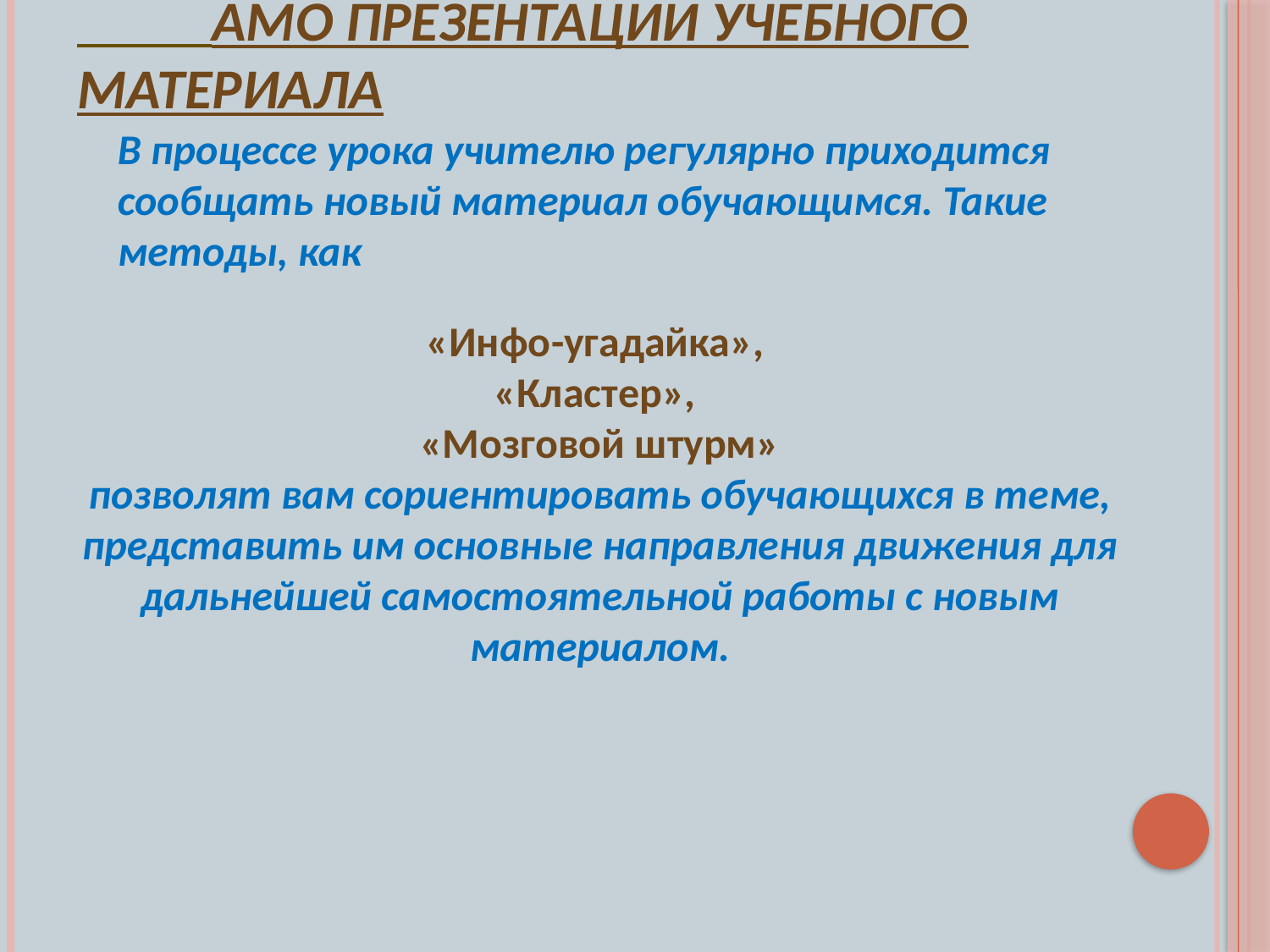

# АМО презентации учебного материала
В процессе урока учителю регулярно приходится сообщать новый материал обучающимся. Такие методы, как

«Инфо-угадайка»,
«Кластер»,
«Мозговой штурм»
позволят вам сориентировать обучающихся в теме, представить им основные направления движения для дальнейшей самостоятельной работы с новым материалом.